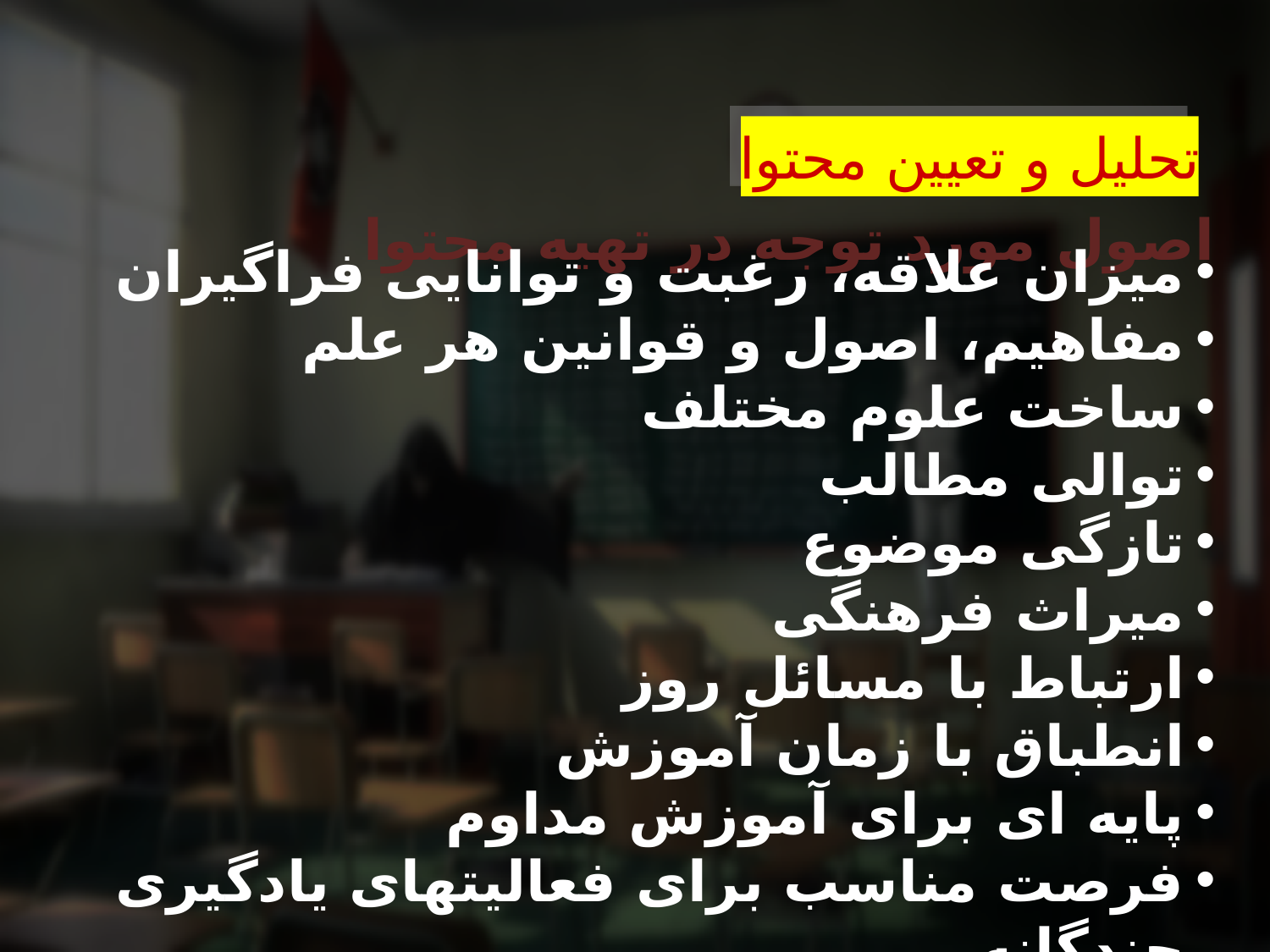

تحلیل و تعیین محتوا
# اصول مورد توجه در تهیه محتوا
میزان علاقه، رغبت و توانایی فراگیران
مفاهیم، اصول و قوانین هر علم
ساخت علوم مختلف
توالی مطالب
تازگی موضوع
میراث فرهنگی
ارتباط با مسائل روز
انطباق با زمان آموزش
پایه ای برای آموزش مداوم
فرصت مناسب برای فعالیتهای یادگیری چندگانه